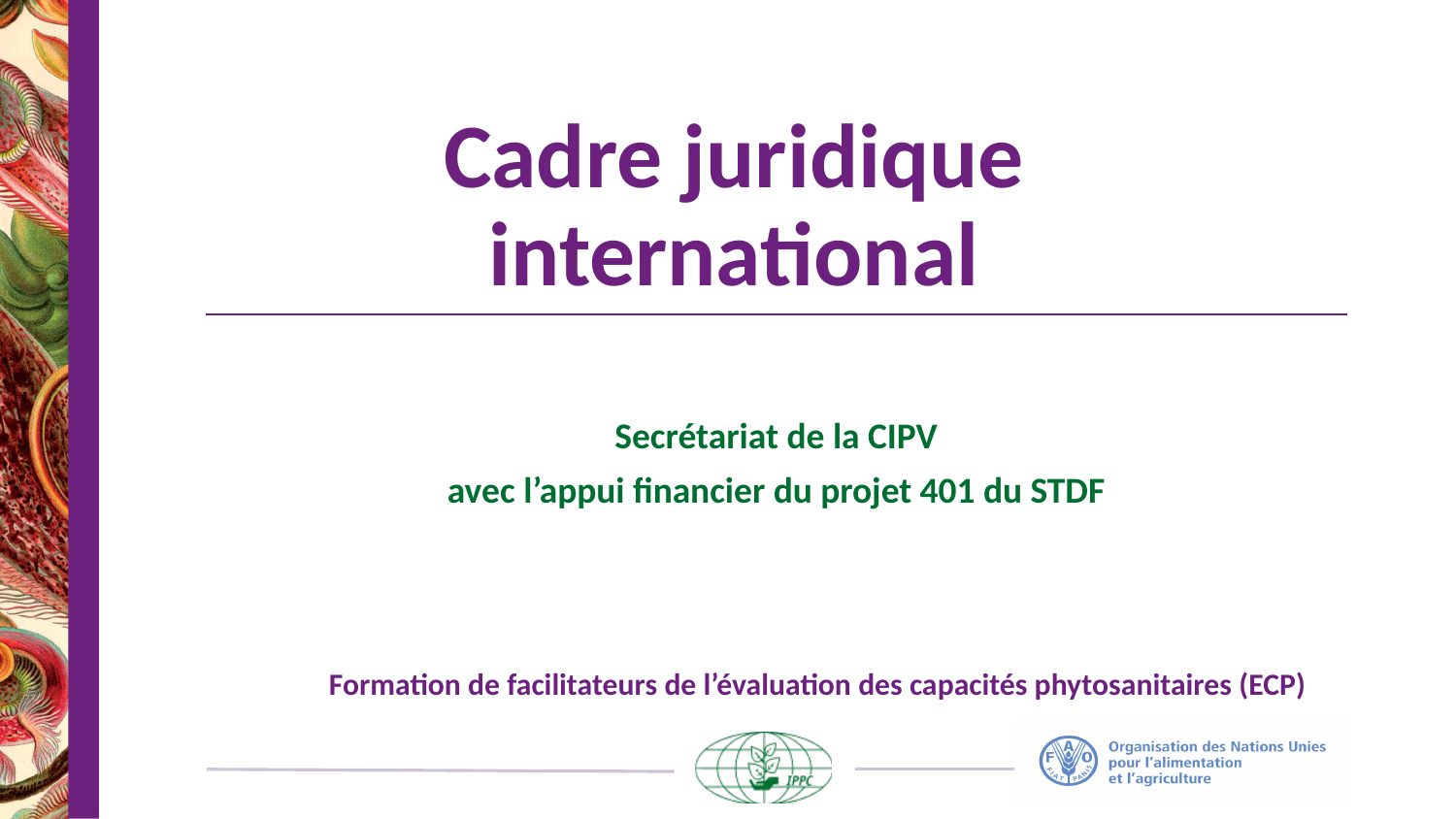

Cadre juridique international

Secrétariat de la CIPV
avec l’appui financier du projet 401 du STDF

Formation de facilitateurs de l’évaluation des capacités phytosanitaires (ECP)